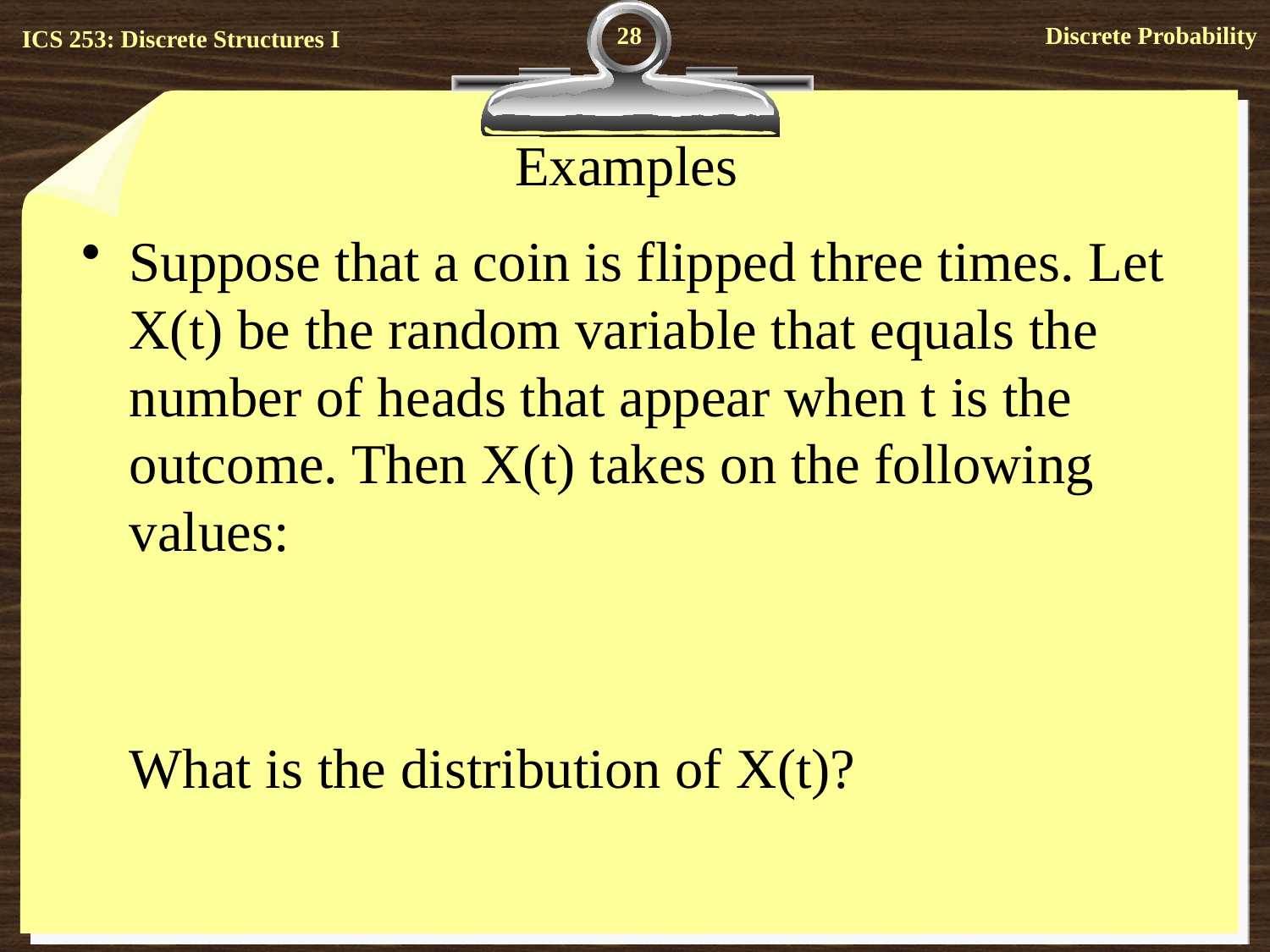

28
# Examples
Suppose that a coin is flipped three times. Let X(t) be the random variable that equals the number of heads that appear when t is the outcome. Then X(t) takes on the following values:

	What is the distribution of X(t)?